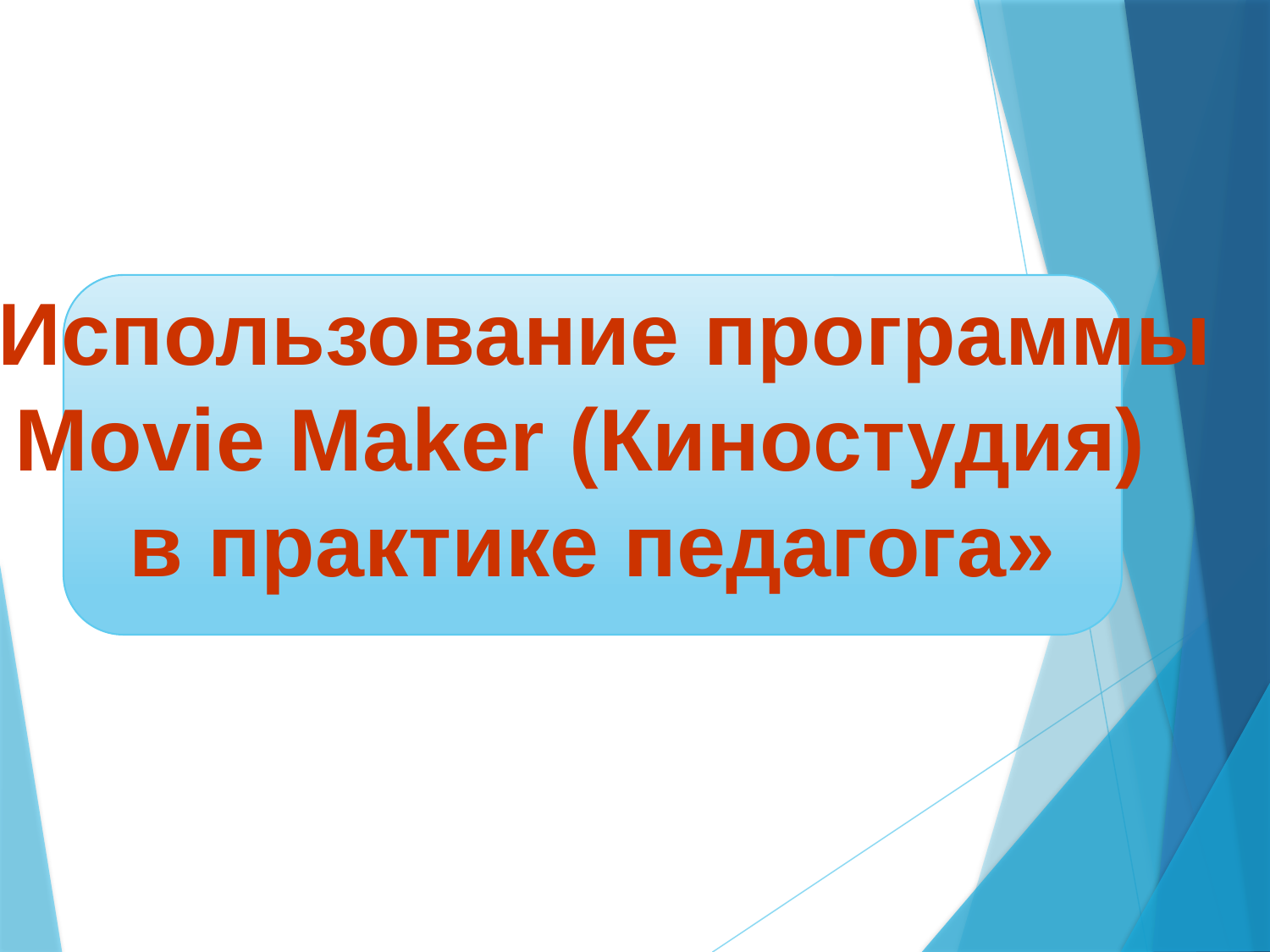

«Использование программы
Movie Maker (Киностудия)
в практике педагога»